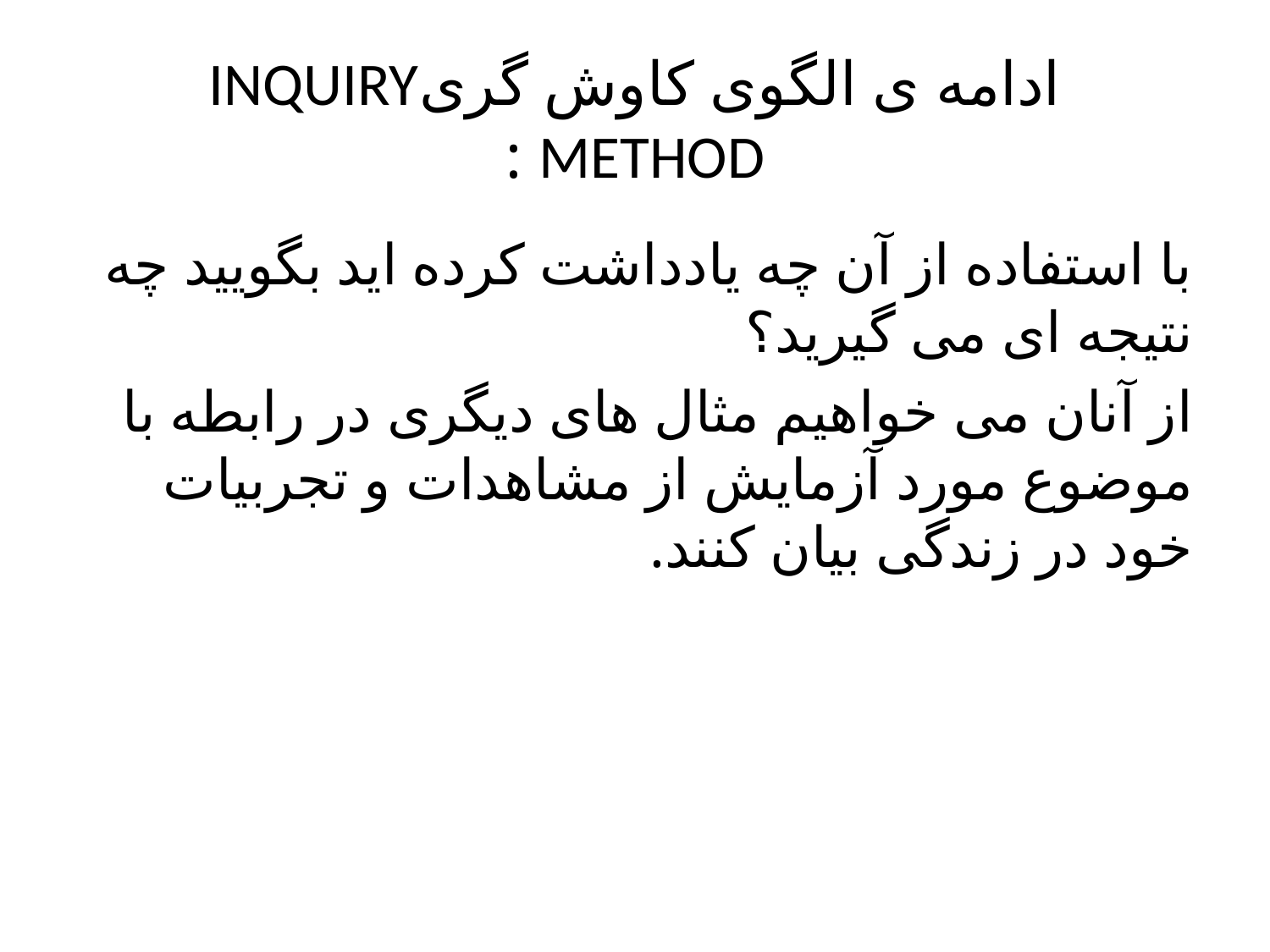

# ادامه ی الگوی کاوش گریINQUIRY METHOD :
با استفاده از آن چه یادداشت کرده اید بگویید چه نتیجه ای می گیرید؟
از آنان می خواهیم مثال های دیگری در رابطه با موضوع مورد آزمایش از مشاهدات و تجربیات خود در زندگی بیان کنند.